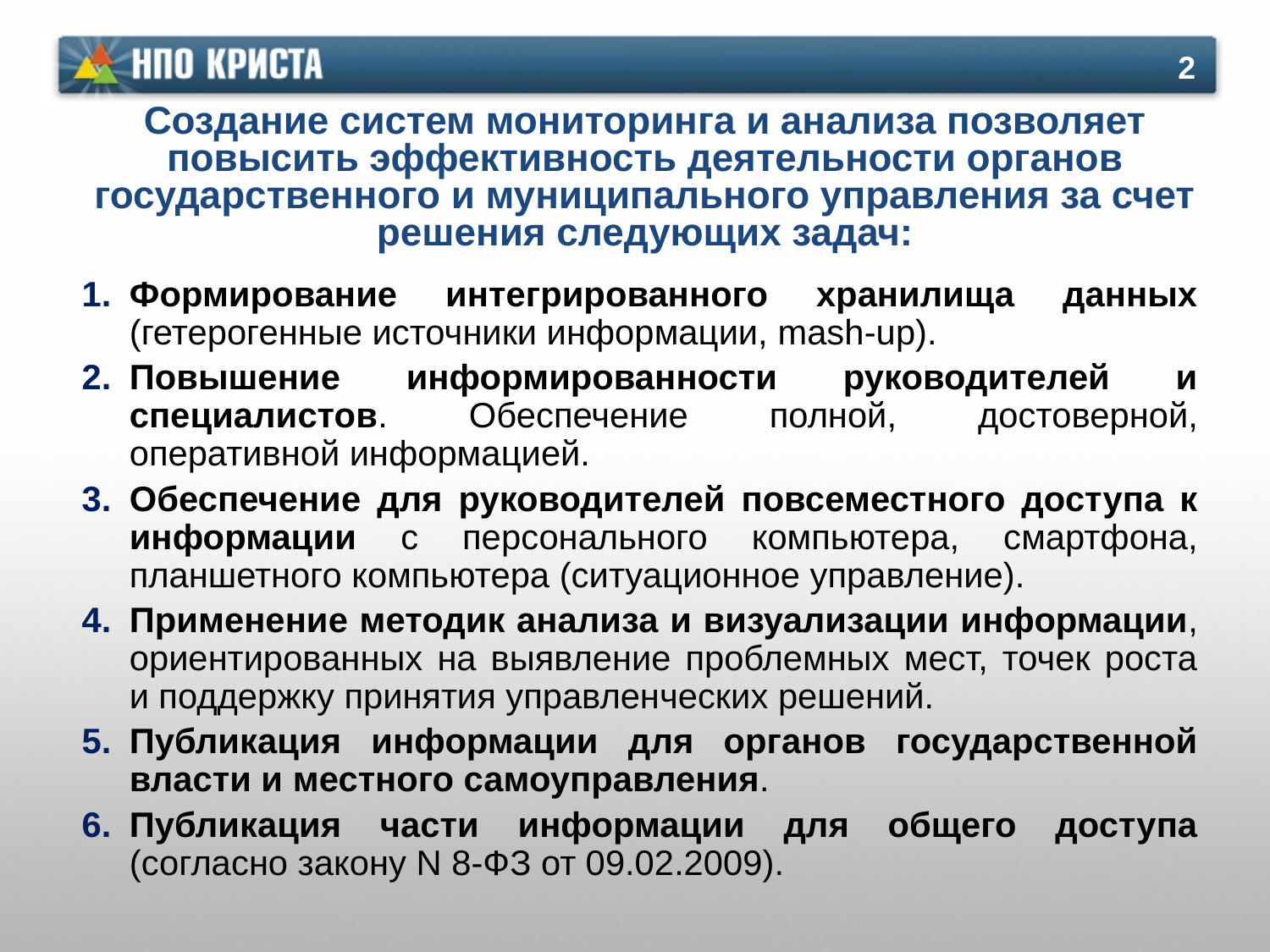

2
# Создание систем мониторинга и анализа позволяет повысить эффективность деятельности органов государственного и муниципального управления за счет решения следующих задач:
Формирование интегрированного хранилища данных (гетерогенные источники информации, mash-up).
Повышение информированности руководителей и специалистов. Обеспечение полной, достоверной, оперативной информацией.
Обеспечение для руководителей повсеместного доступа к информации с персонального компьютера, смартфона, планшетного компьютера (ситуационное управление).
Применение методик анализа и визуализации информации, ориентированных на выявление проблемных мест, точек роста и поддержку принятия управленческих решений.
Публикация информации для органов государственной власти и местного самоуправления.
Публикация части информации для общего доступа (согласно закону N 8-ФЗ от 09.02.2009).